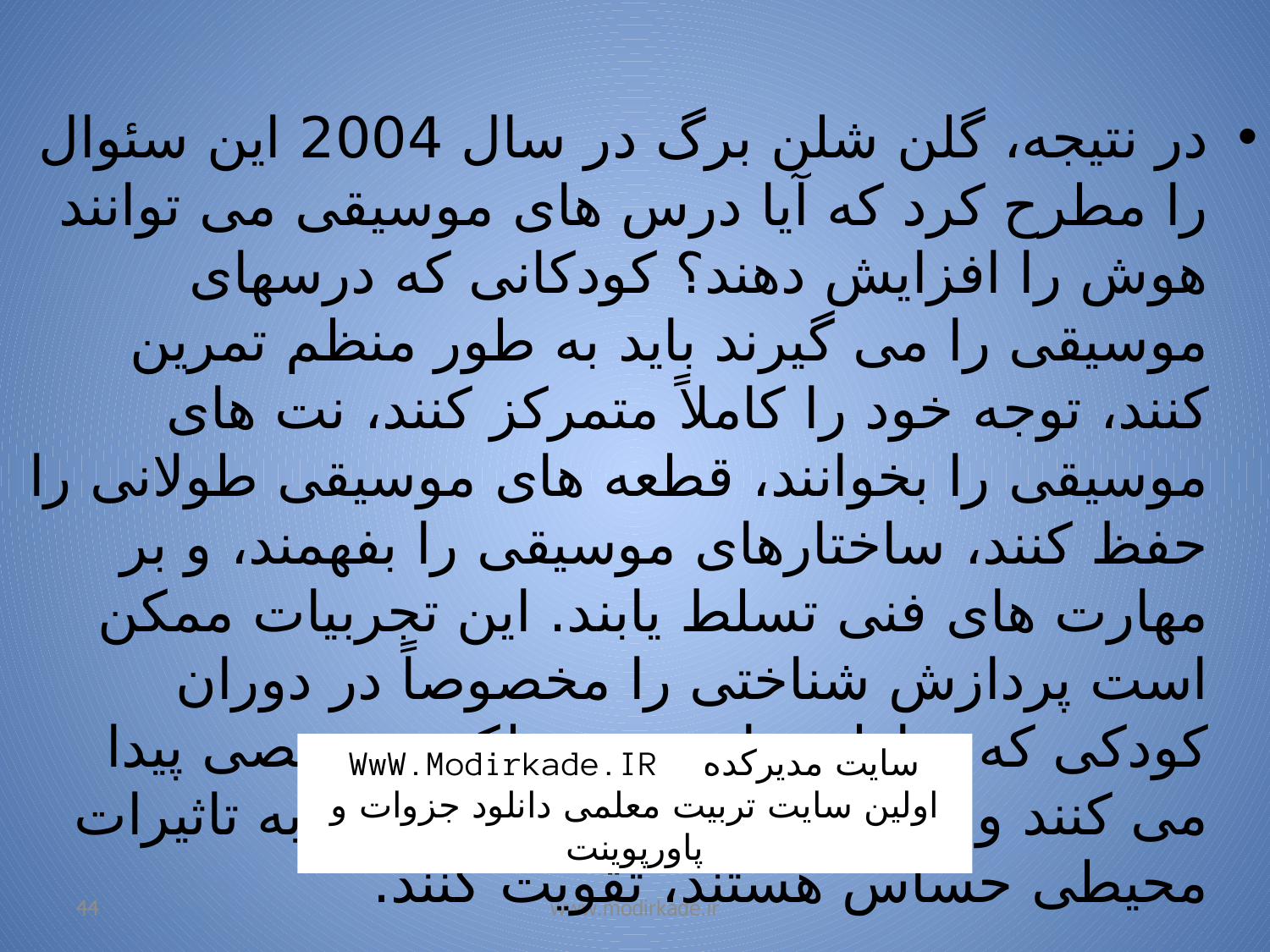

در نتیجه، گلن شلن برگ در سال 2004 این سئوال را مطرح کرد که آیا درس های موسیقی می توانند هوش را افزایش دهند؟ کودکانی که درسهای موسیقی را می گیرند باید به طور منظم تمرین کنند، توجه خود را کاملاً متمرکز کنند، نت های موسیقی را بخوانند، قطعه های موسیقی طولانی را حفظ کنند، ساختارهای موسیقی را بفهمند، و بر مهارت های فنی تسلط یابند. این تجربیات ممکن است پردازش شناختی را مخصوصاً در دوران کودکی که مناطقی از مغز عملکرد تخصصی پیدا می کنند و بسیار انعطاف پذیر و نسبت به تاثیرات محیطی حساس هستند، تقویت کنند.
سایت مدیرکده    WwW.Modirkade.IR
اولین سایت تربیت معلمی دانلود جزوات و پاورپوینت
44
www.modirkade.ir